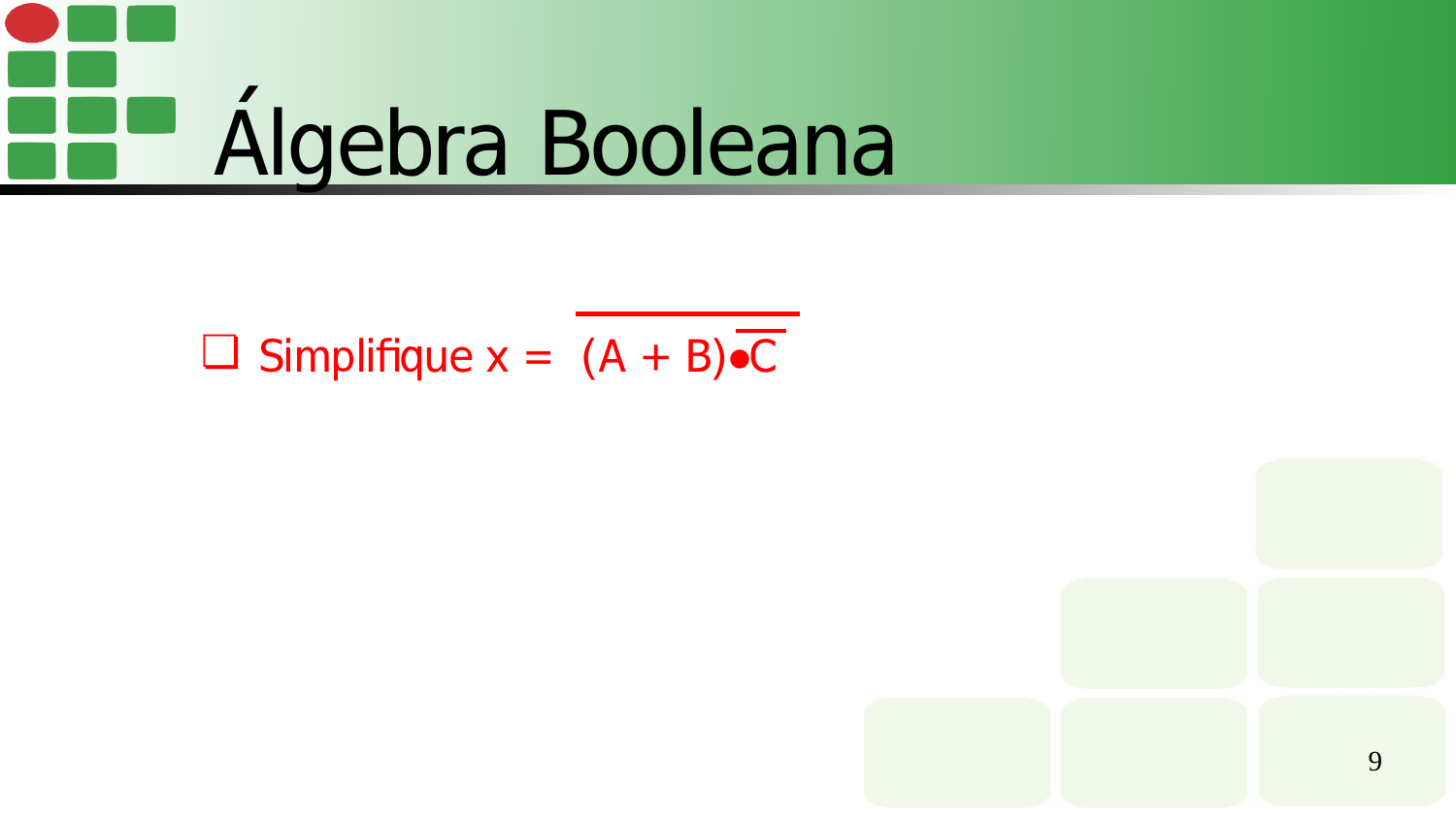

Álgebra Booleana

Simplifique x =  (A + B)⦁C
9